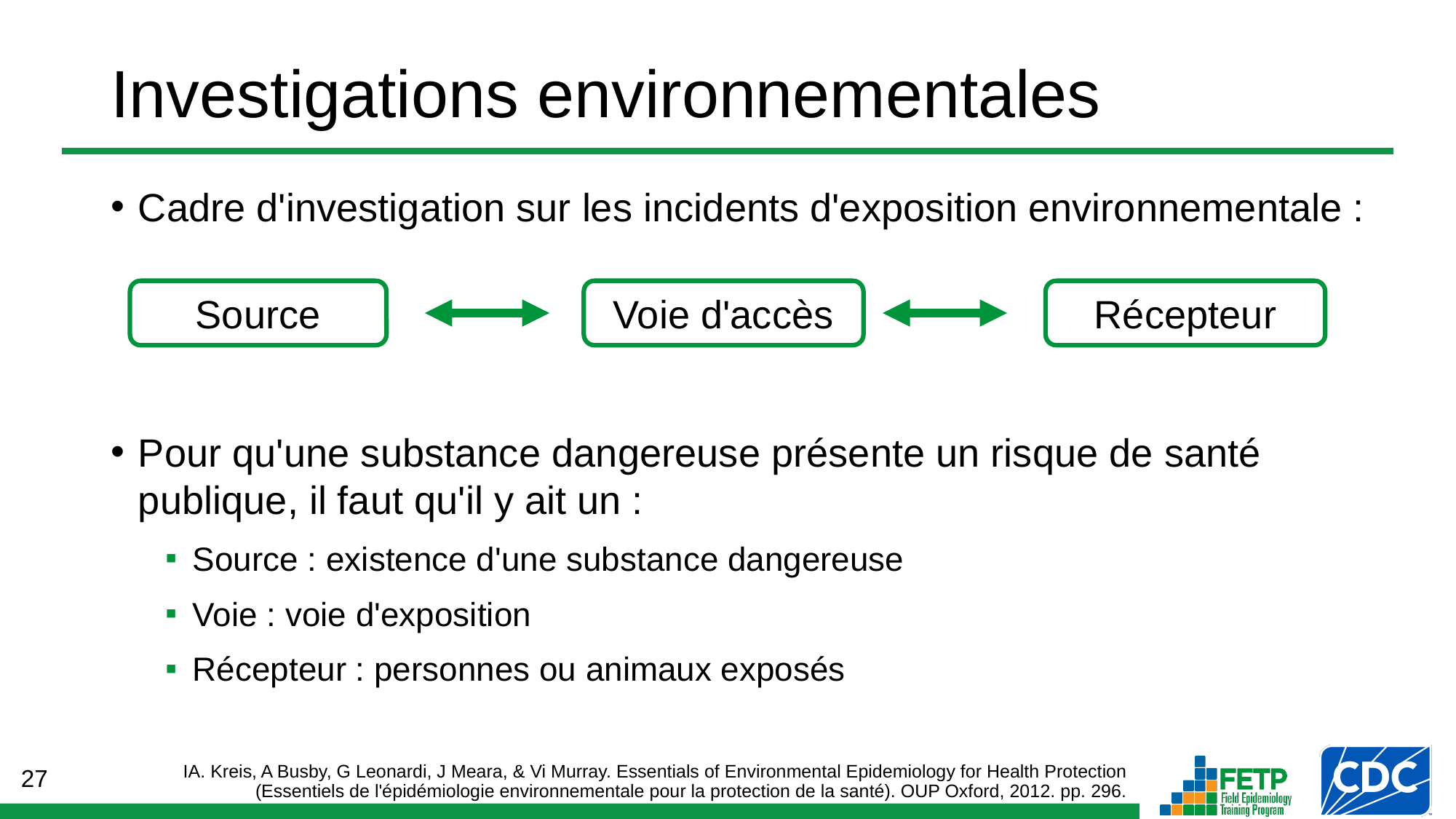

Investigations environnementales
Cadre d'investigation sur les incidents d'exposition environnementale :

Pour qu'une substance dangereuse présente un risque de santé publique, il faut qu'il y ait un :
Source : existence d'une substance dangereuse
Voie : voie d'exposition
Récepteur : personnes ou animaux exposés

Source
Voie d'accès
Récepteur
IA. Kreis, A Busby, G Leonardi, J Meara, & Vi Murray. Essentials of Environmental Epidemiology for Health Protection (Essentiels de l'épidémiologie environnementale pour la protection de la santé). OUP Oxford, 2012. pp. 296.